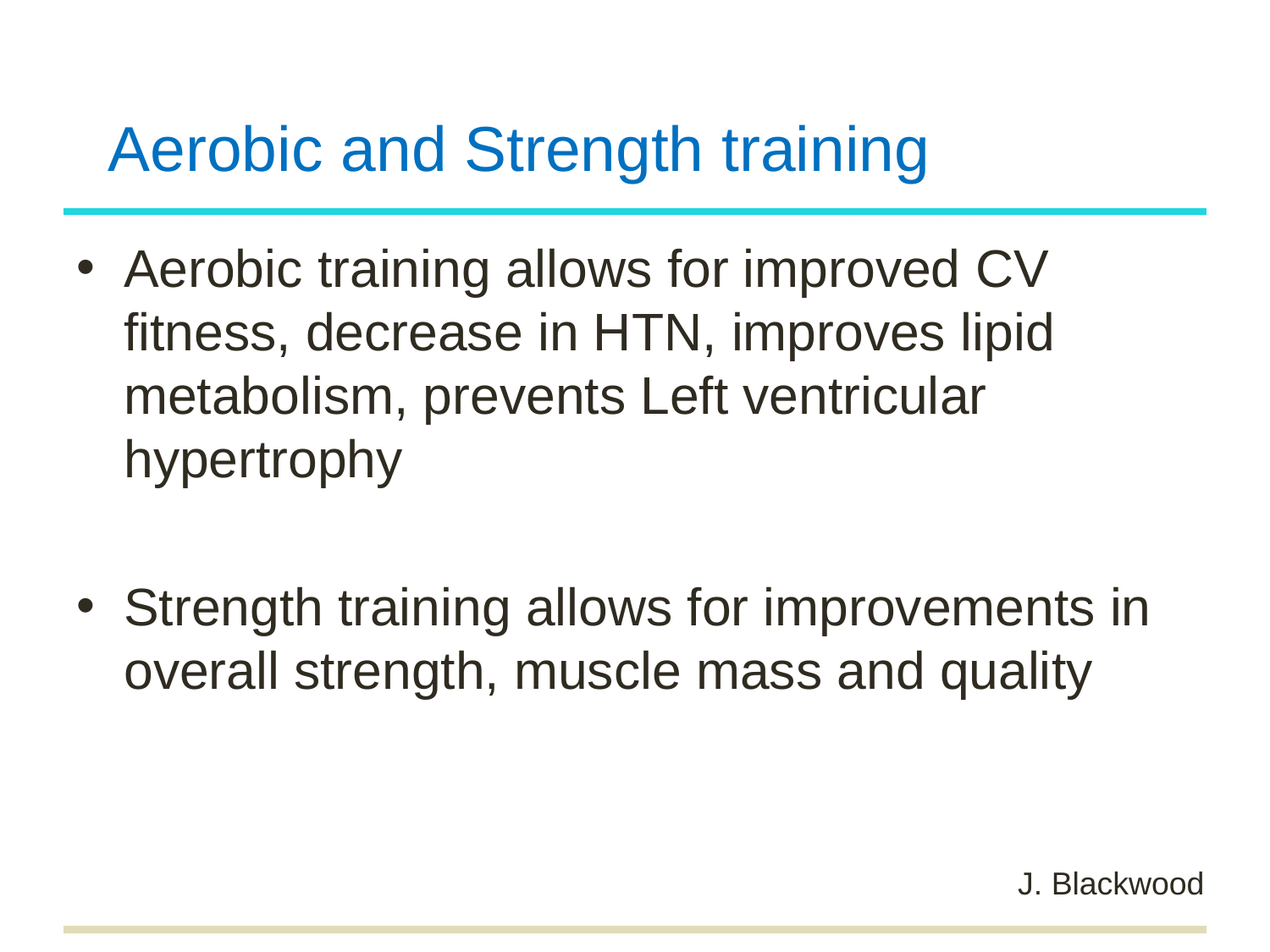

# Aerobic and Strength training
Aerobic training allows for improved CV fitness, decrease in HTN, improves lipid metabolism, prevents Left ventricular hypertrophy

Strength training allows for improvements in overall strength, muscle mass and quality
J. Blackwood